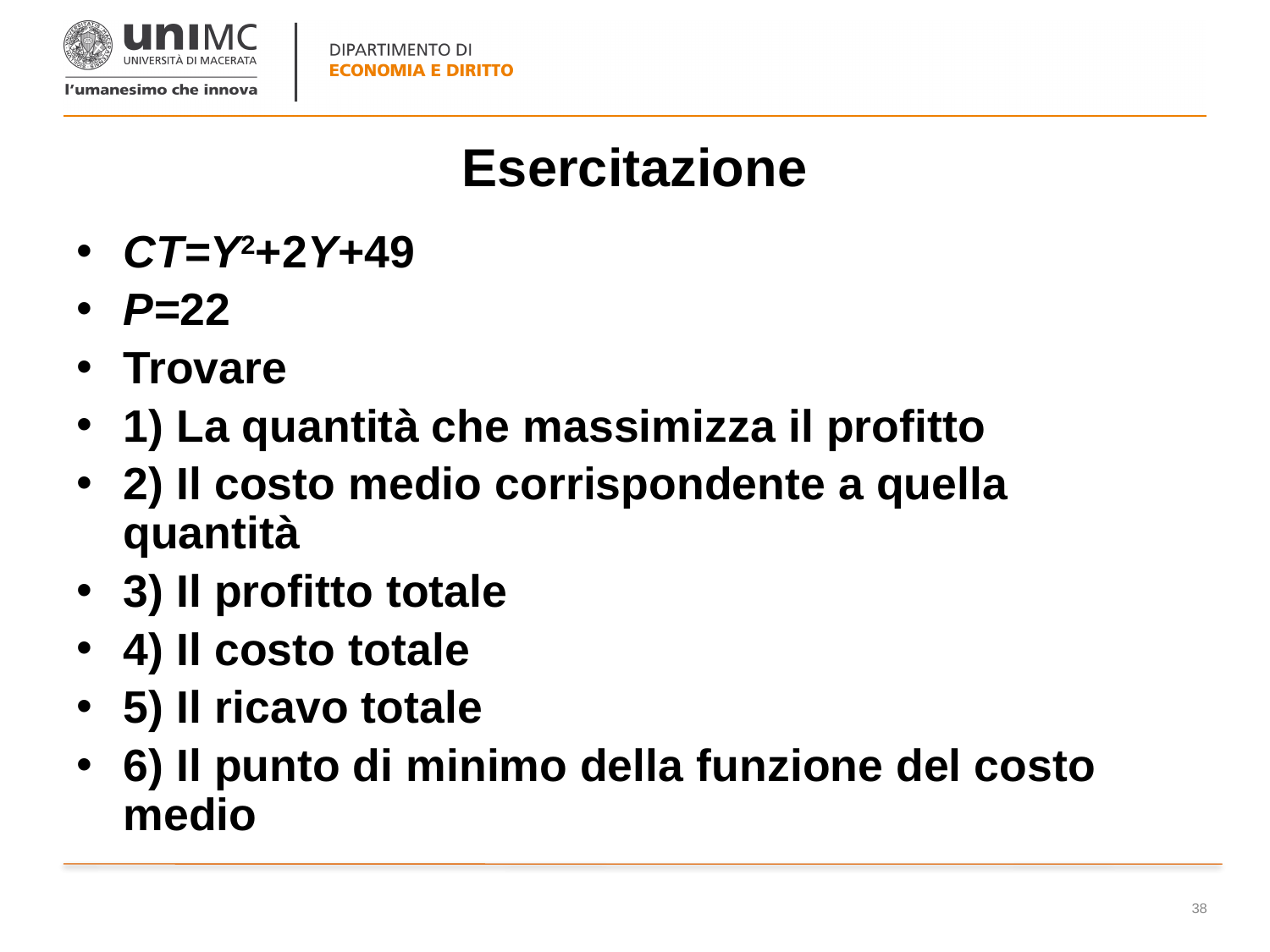

# Esercitazione
CT=Y2+2Y+49
P=22
Trovare
1) La quantità che massimizza il profitto
2) Il costo medio corrispondente a quella quantità
3) Il profitto totale
4) Il costo totale
5) Il ricavo totale
6) Il punto di minimo della funzione del costo medio
38